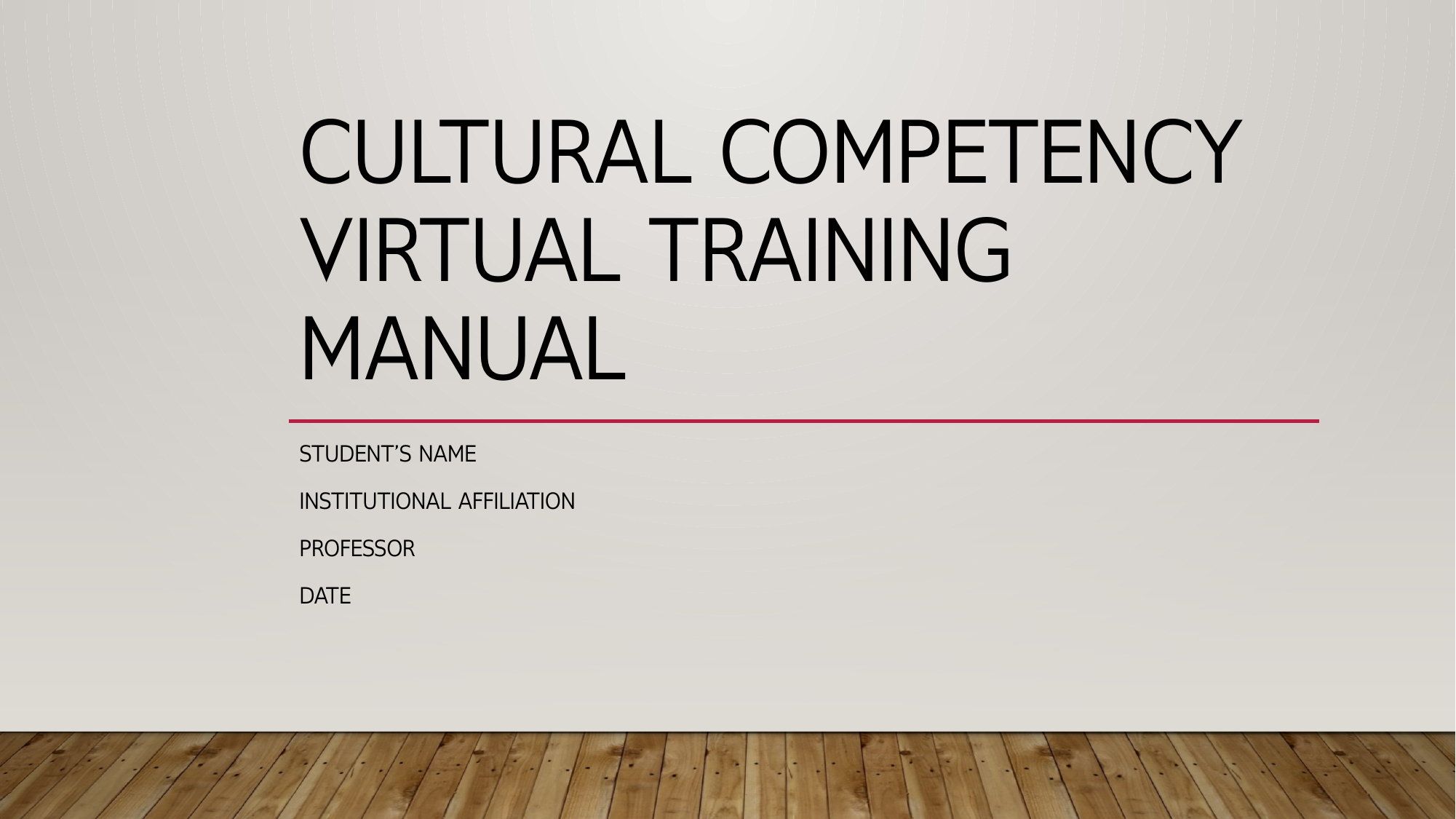

# Cultural Competency Virtual Training Manual
Student’s Name
Institutional Affiliation
Professor
Date